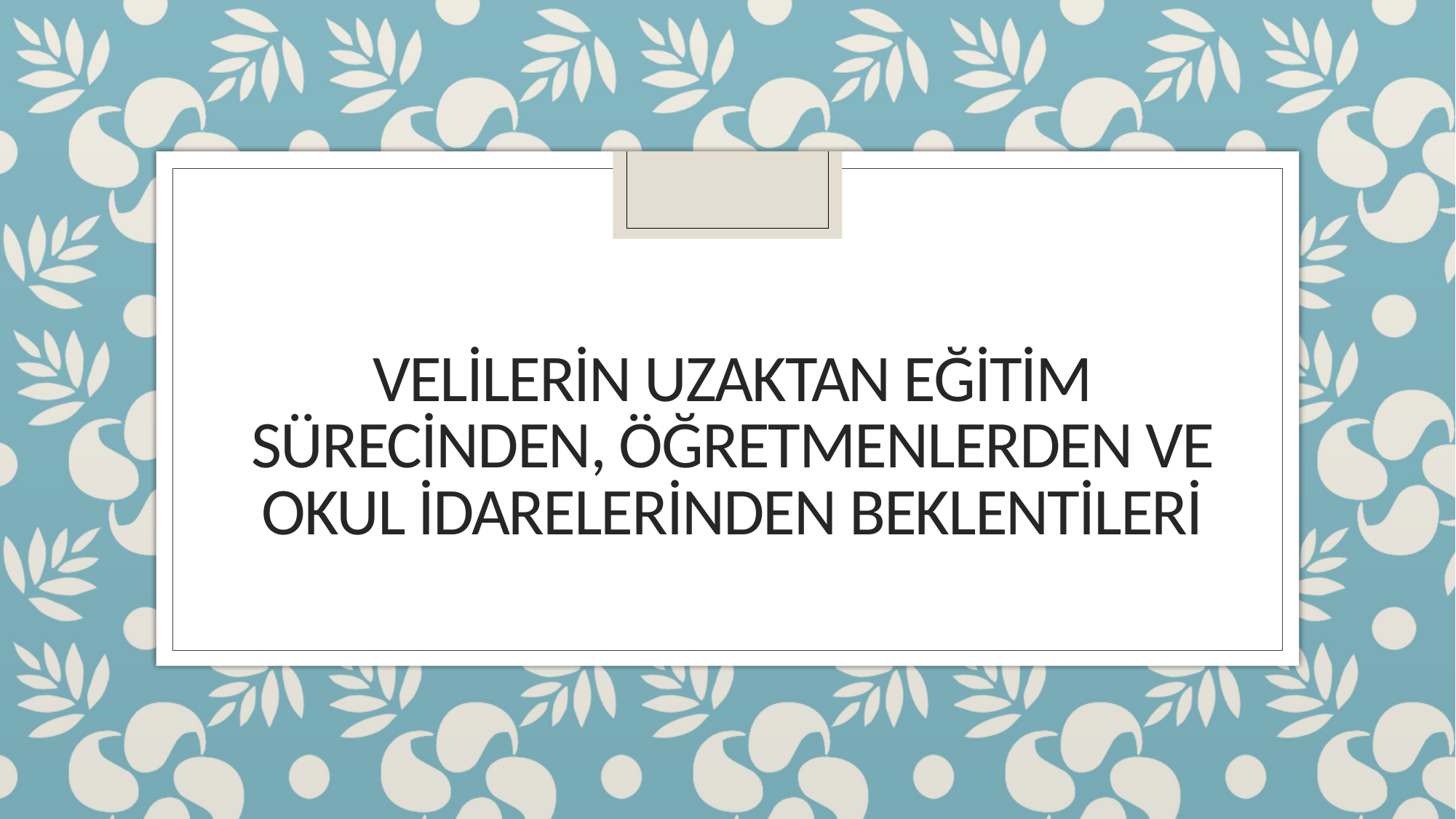

# Velilerin uzaktan eğitim sürecinden, öğretmenlerden ve okul idarelerinden beklentileri